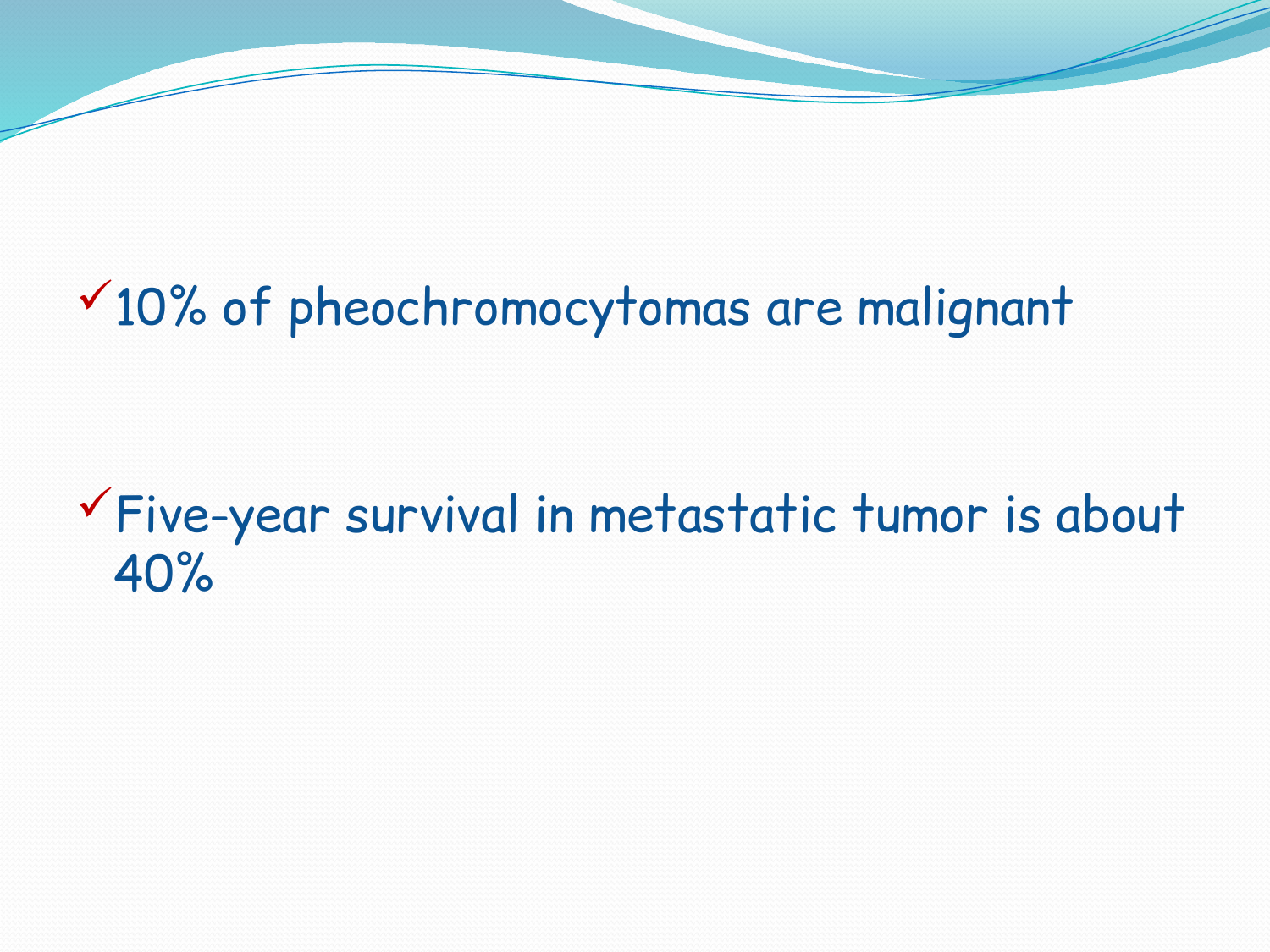

10% of pheochromocytomas are malignant

Five-year survival in metastatic tumor is about 40%